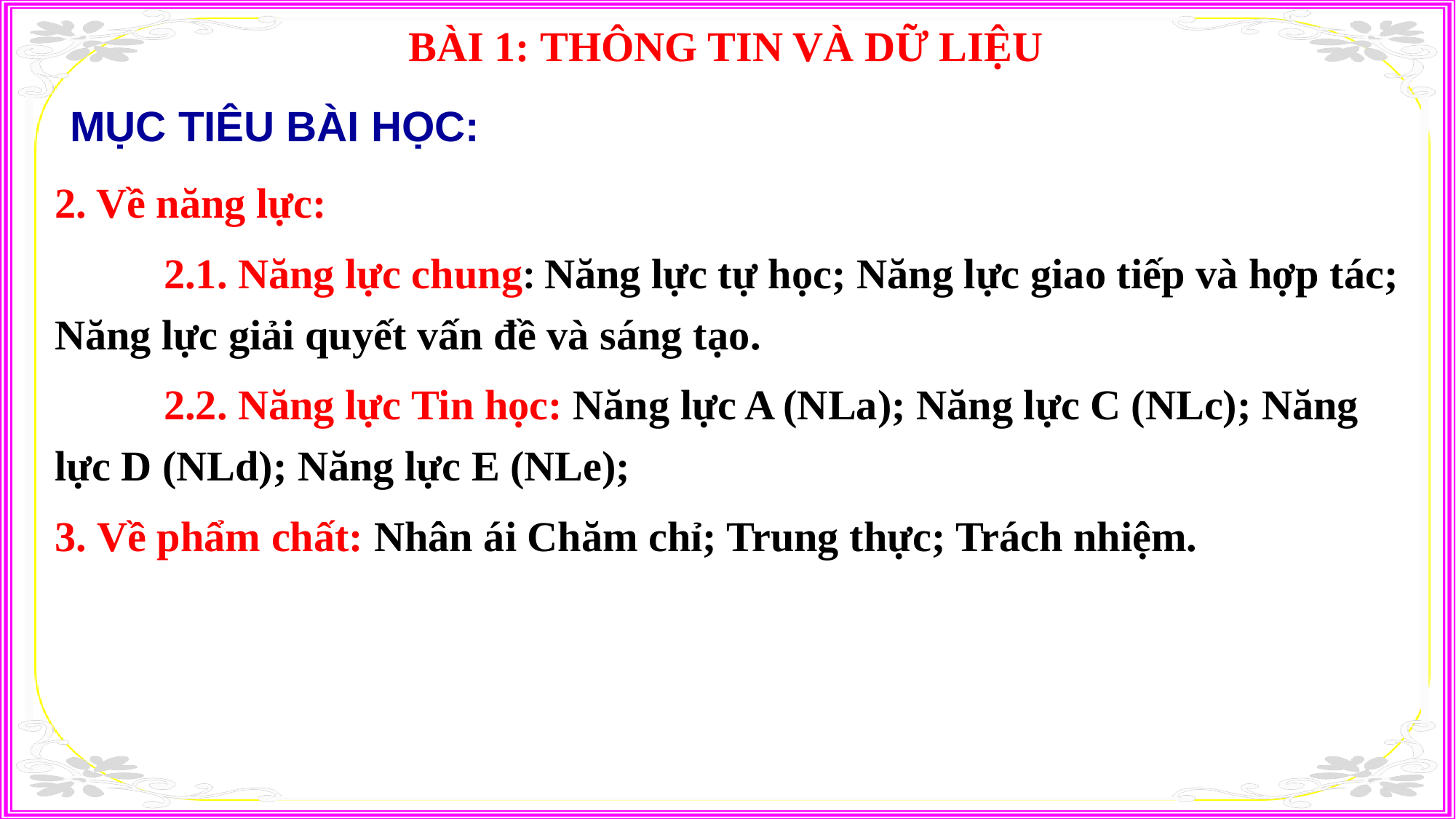

BÀI 1: THÔNG TIN VÀ DỮ LIỆU
MỤC TIÊU BÀI HỌC:
2. Về năng lực:
	2.1. Năng lực chung: Năng lực tự học; Năng lực giao tiếp và hợp tác; Năng lực giải quyết vấn đề và sáng tạo.
	2.2. Năng lực Tin học: Năng lực A (NLa); Năng lực C (NLc); Năng lực D (NLd); Năng lực E (NLe);
3. Về phẩm chất: Nhân ái Chăm chỉ; Trung thực; Trách nhiệm.